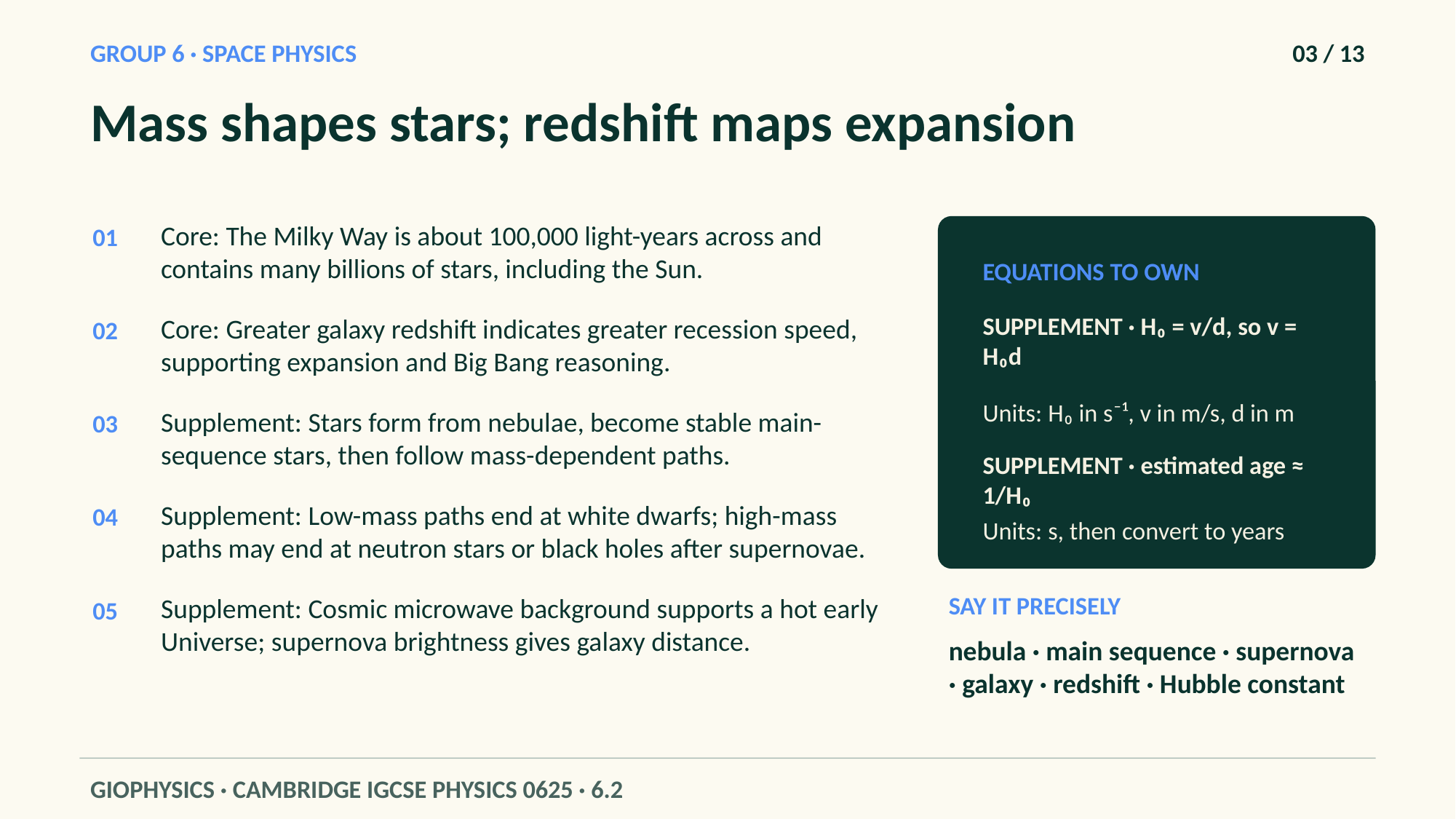

GROUP 6 · SPACE PHYSICS
03 / 13
Mass shapes stars; redshift maps expansion
Core: The Milky Way is about 100,000 light-years across and contains many billions of stars, including the Sun.
01

EQUATIONS TO OWN
SUPPLEMENT · H₀ = v/d, so v = H₀d
Core: Greater galaxy redshift indicates greater recession speed, supporting expansion and Big Bang reasoning.
02
Units: H₀ in s⁻¹, v in m/s, d in m
Supplement: Stars form from nebulae, become stable main-sequence stars, then follow mass-dependent paths.
03
SUPPLEMENT · estimated age ≈ 1/H₀
Supplement: Low-mass paths end at white dwarfs; high-mass paths may end at neutron stars or black holes after supernovae.
04
Units: s, then convert to years
SAY IT PRECISELY
Supplement: Cosmic microwave background supports a hot early Universe; supernova brightness gives galaxy distance.
05
nebula · main sequence · supernova · galaxy · redshift · Hubble constant

GIOPHYSICS · CAMBRIDGE IGCSE PHYSICS 0625 · 6.2